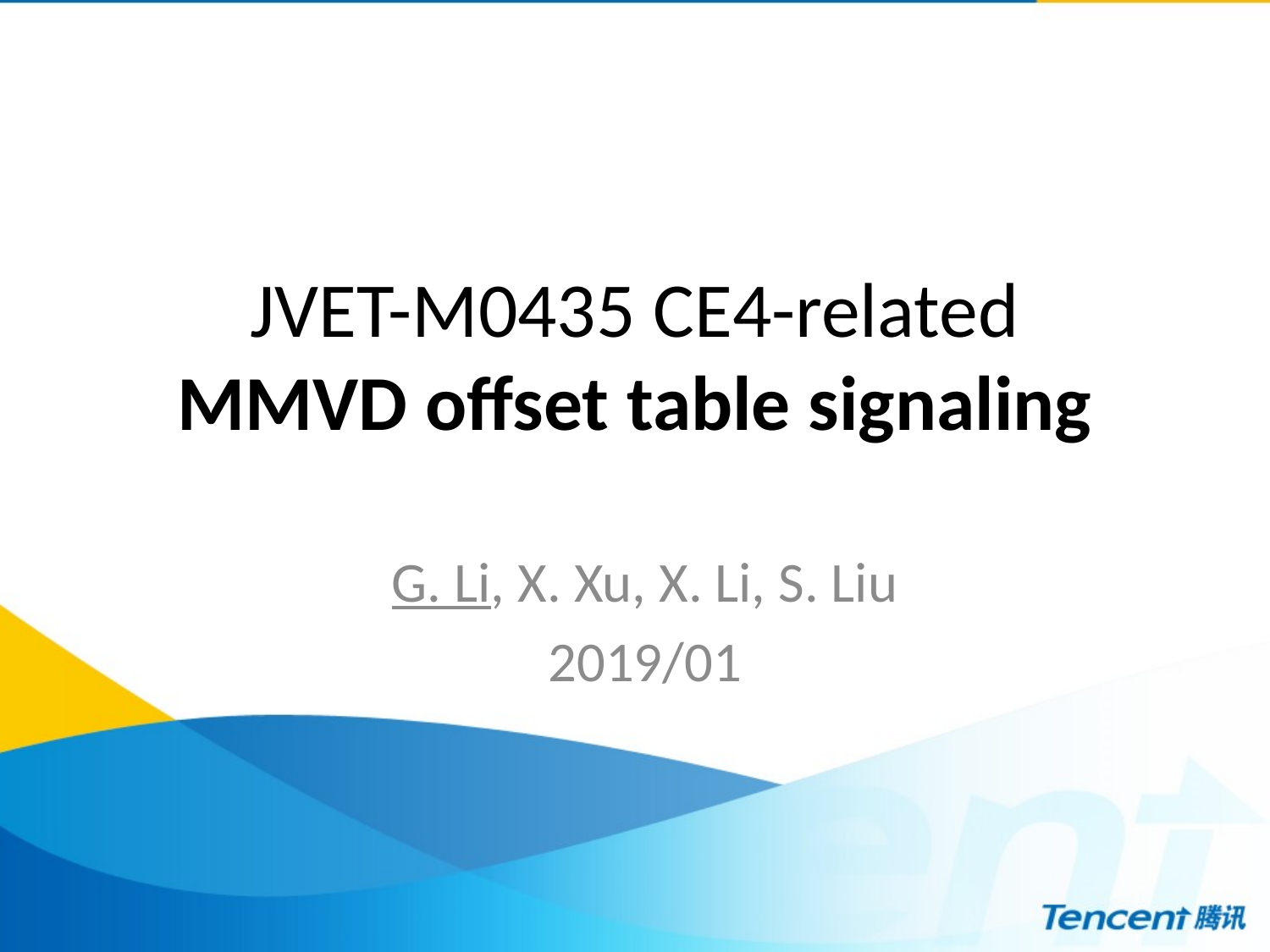

# JVET-M0435 CE4-related MMVD offset table signaling
G. Li, X. Xu, X. Li, S. Liu
2019/01